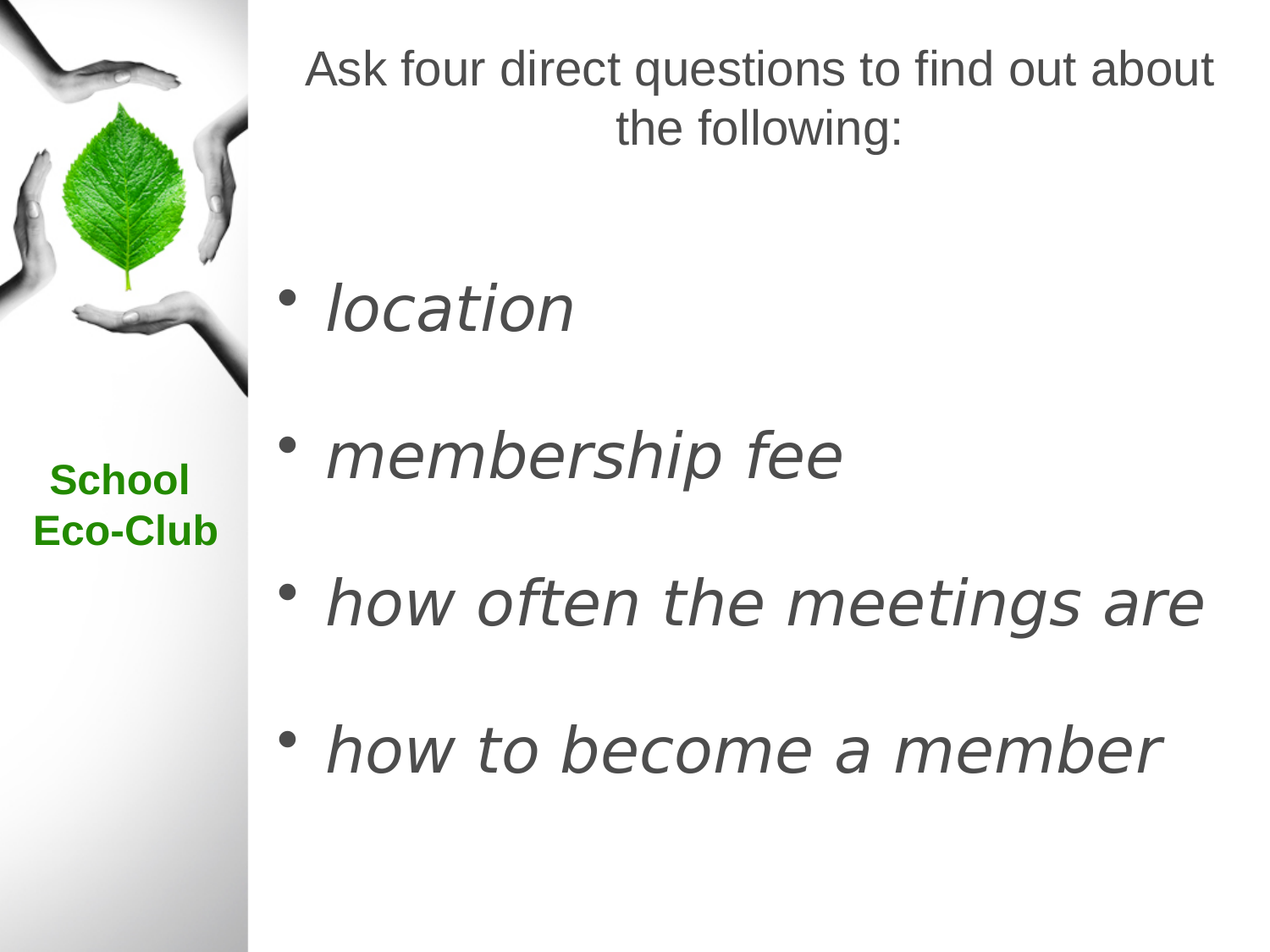

# Ask four direct questions to find out about the following:
location

membership fee

how often the meetings are

how to become a member
School
 Eco-Club